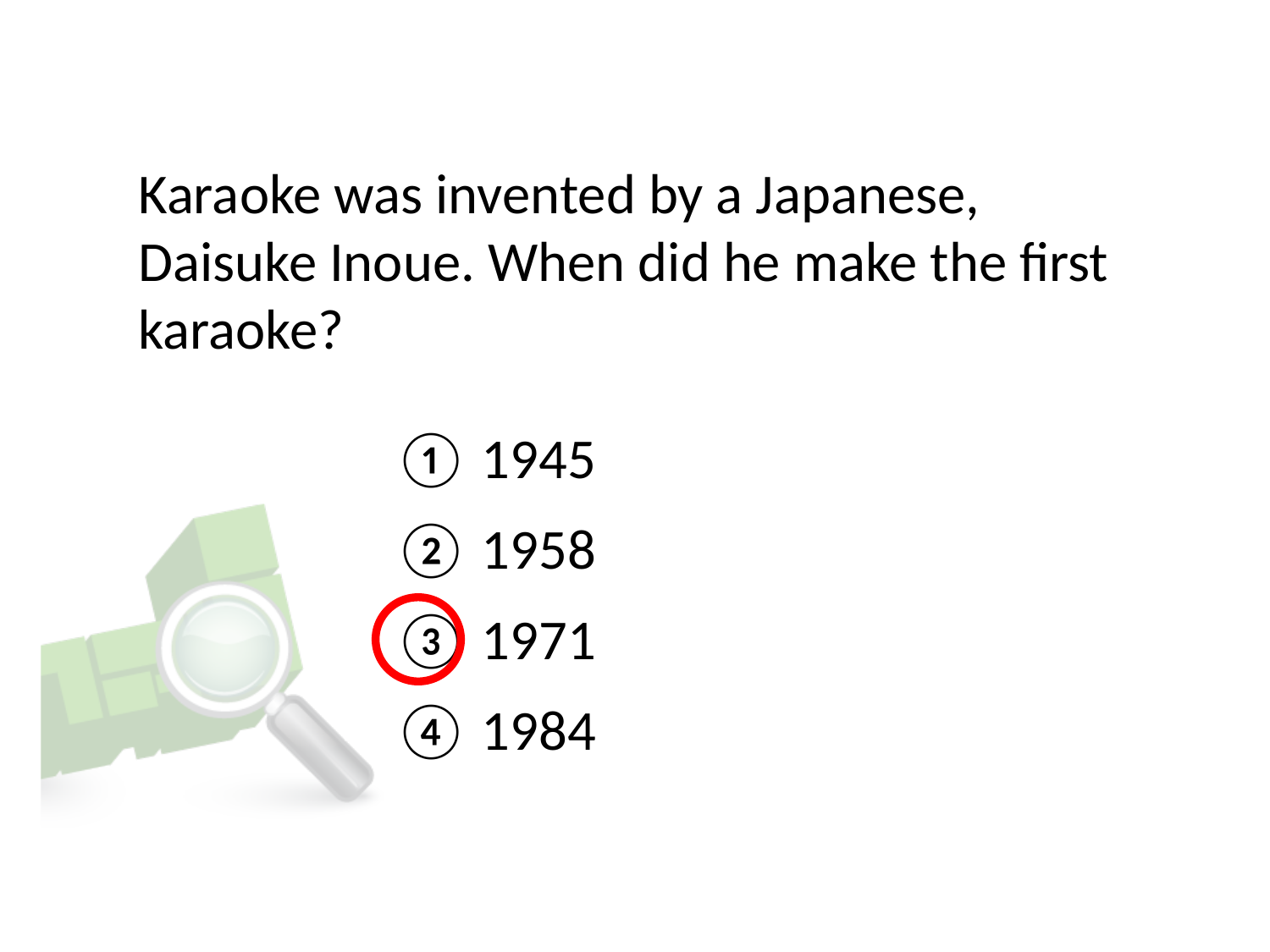

# Karaoke was invented by a Japanese, Daisuke Inoue. When did he make the first karaoke?
① 1945
② 1958
③ 1971
④ 1984